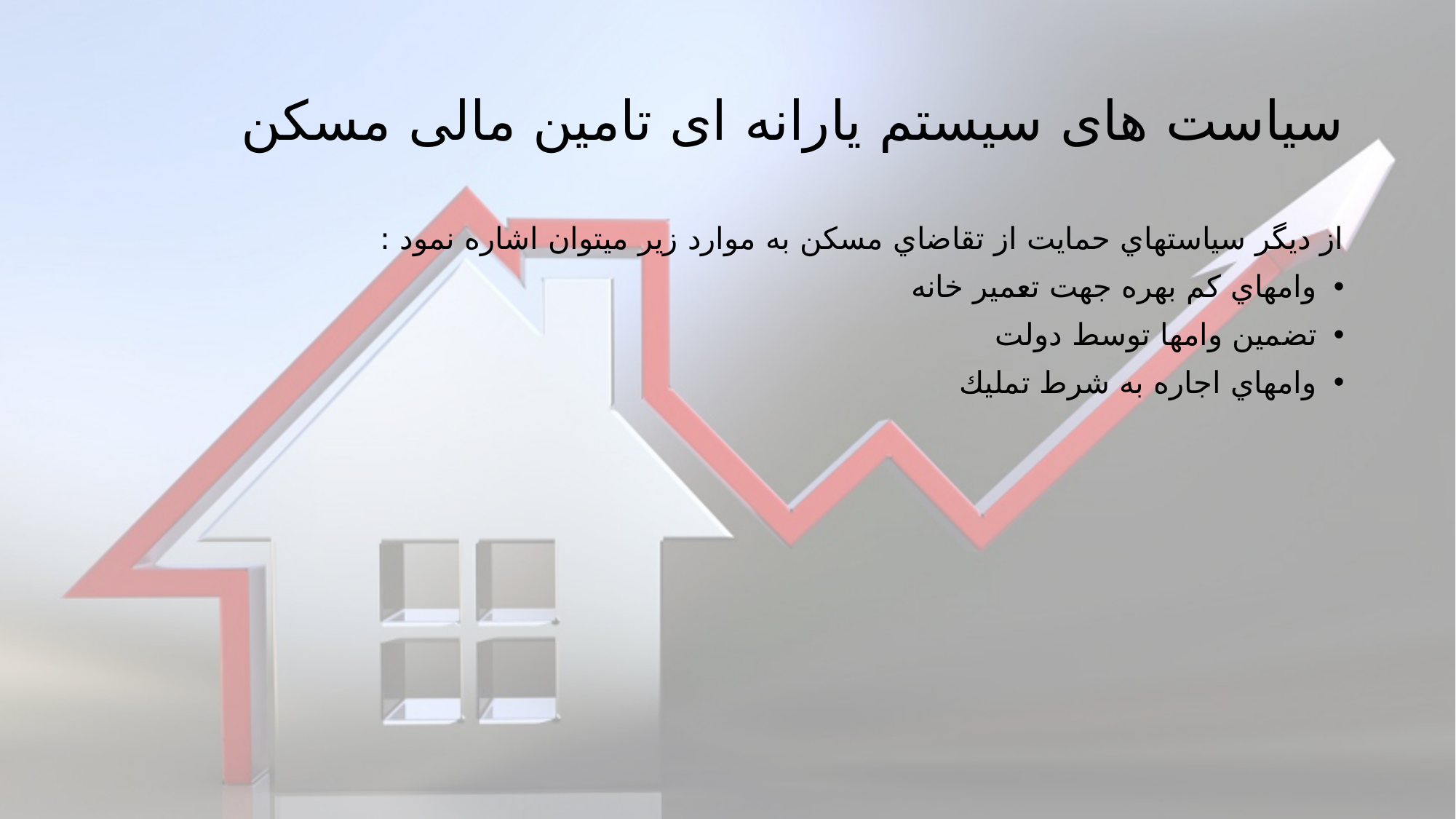

# سیاست های سیستم یارانه ای تامین مالی مسکن
از ديگر سياستهاي حمايت از تقاضاي مسكن به موارد زير مي‏توان اشاره نمود :
وامهاي كم بهره جهت تعمير خانه
تضمين وام‏ها توسط دولت
وامهاي اجاره به شرط تمليك